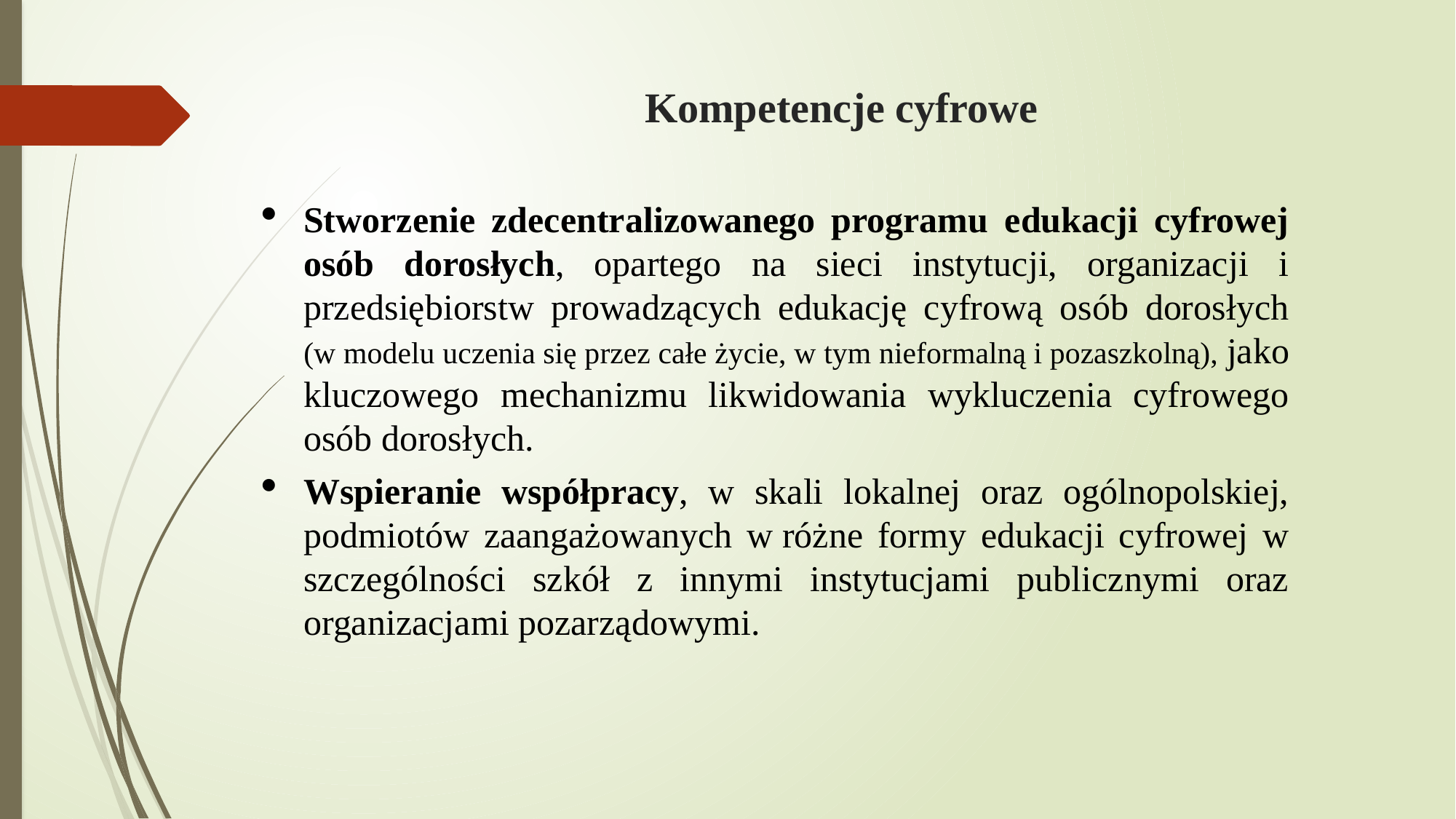

# Kompetencje cyfrowe
Stworzenie zdecentralizowanego programu edukacji cyfrowej osób dorosłych, opartego na sieci instytucji, organizacji i przedsiębiorstw prowadzących edukację cyfrową osób dorosłych (w modelu uczenia się przez całe życie, w tym nieformalną i pozaszkolną), jako kluczowego mechanizmu likwidowania wykluczenia cyfrowego osób dorosłych.
Wspieranie współpracy, w skali lokalnej oraz ogólnopolskiej, podmiotów zaangażowanych w różne formy edukacji cyfrowej w szczególności szkół z innymi instytucjami publicznymi oraz organizacjami pozarządowymi.